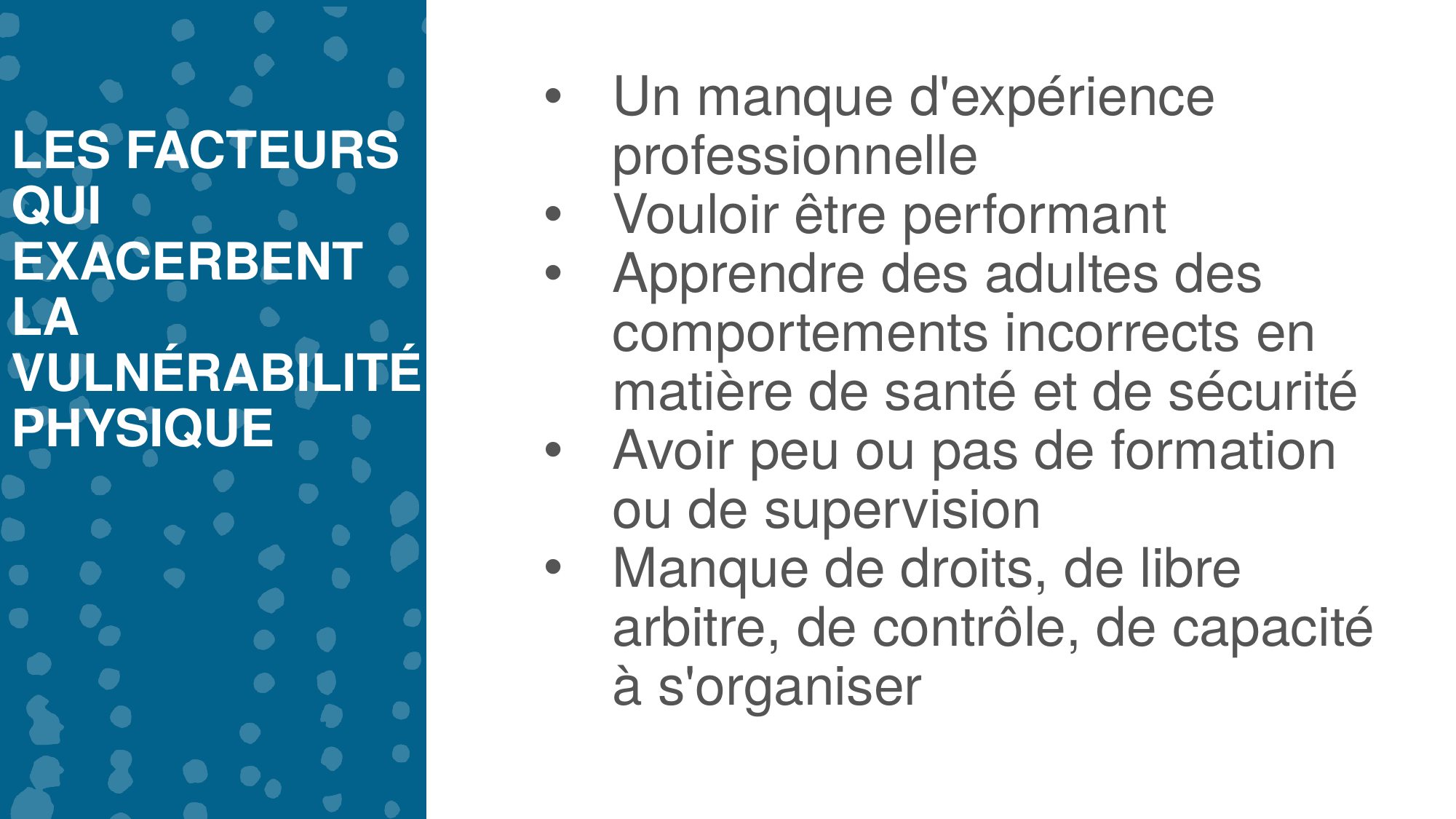

LES FACTEURS QUI EXACERBENT LA VULNÉRABILITÉ PHYSIQUE

Un manque d'expérience professionnelle
Vouloir être performant
Apprendre des adultes des comportements incorrects en matière de santé et de sécurité
Avoir peu ou pas de formation ou de supervision
Manque de droits, de libre arbitre, de contrôle, de capacité à s'organiser